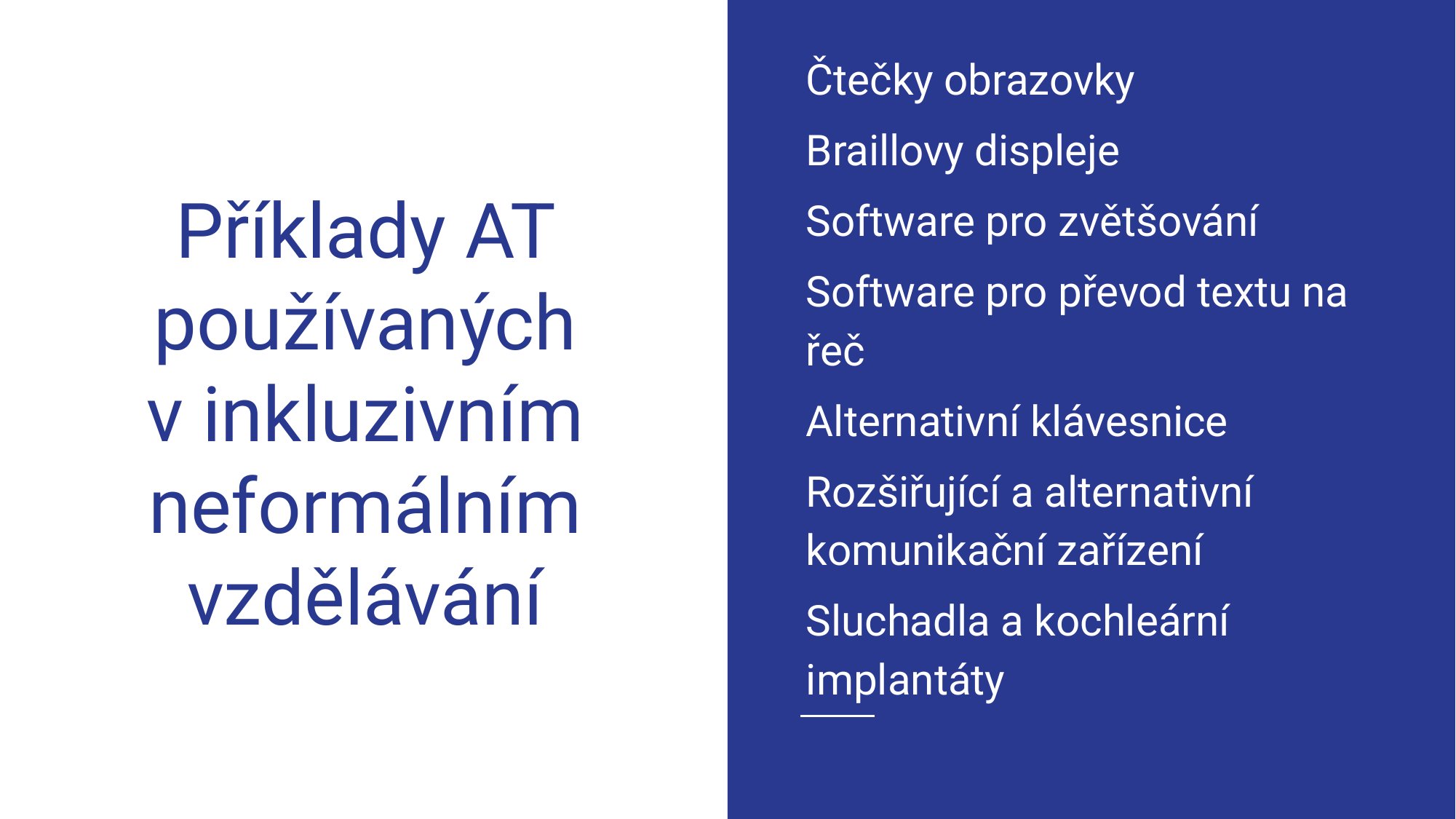

Čtečky obrazovky
Braillovy displeje
Software pro zvětšování
Software pro převod textu na řeč
Alternativní klávesnice
Rozšiřující a alternativní komunikační zařízení
Sluchadla a kochleární implantáty

# Příklady AT používaných v inkluzivním neformálním vzdělávání